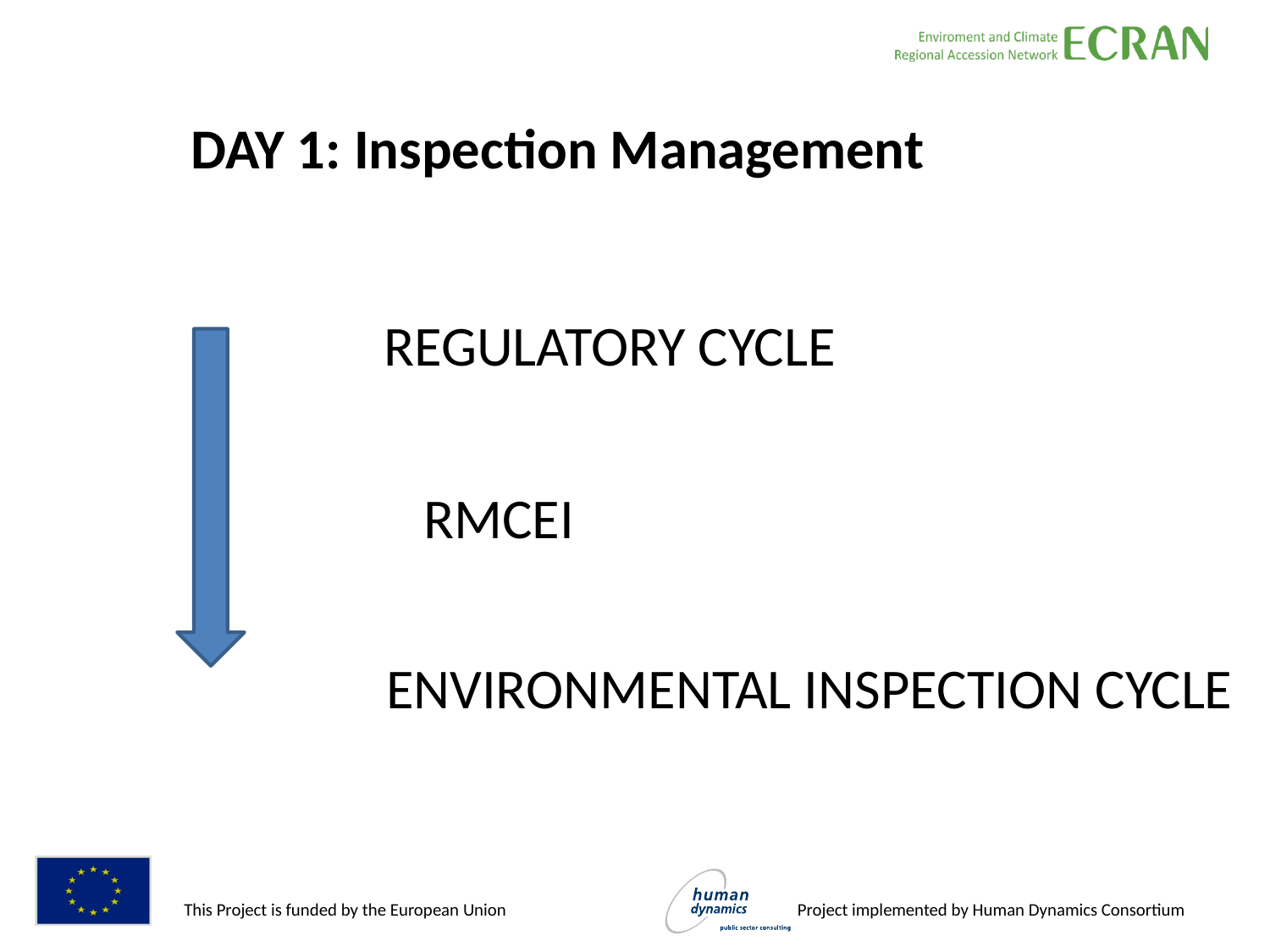

DAY 1: Inspection Management
#
REGULATORY CYCLE

RMCEI

ENVIRONMENTAL INSPECTION CYCLE